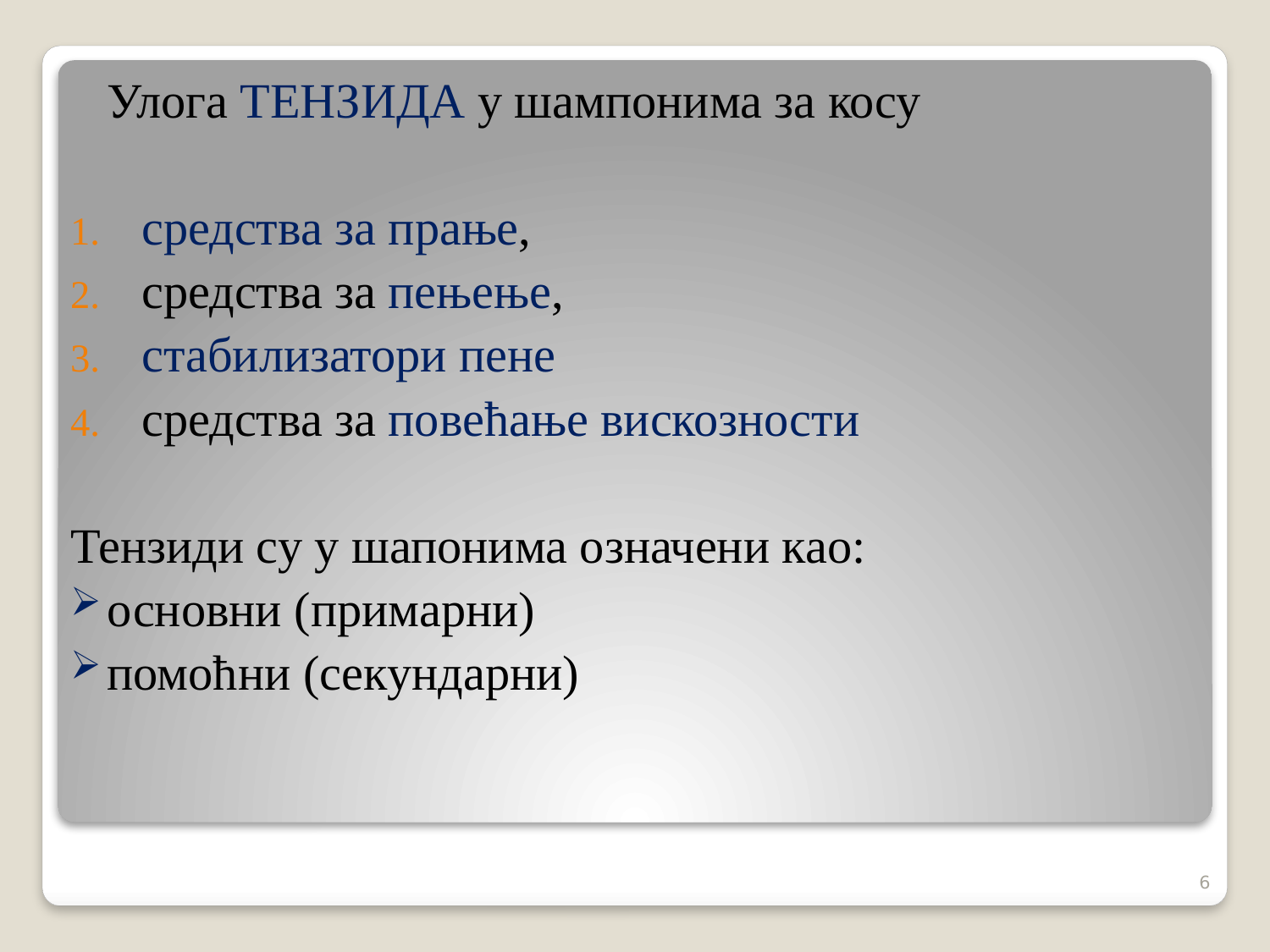

Улога ТЕНЗИДА у шампонима за косу

средства за прање,
средства за пењење,
стабилизатори пене
средства за повећање вискозности

Тензиди су у шапонима означени као:
основни (примарни)
помоћни (секундарни)

6